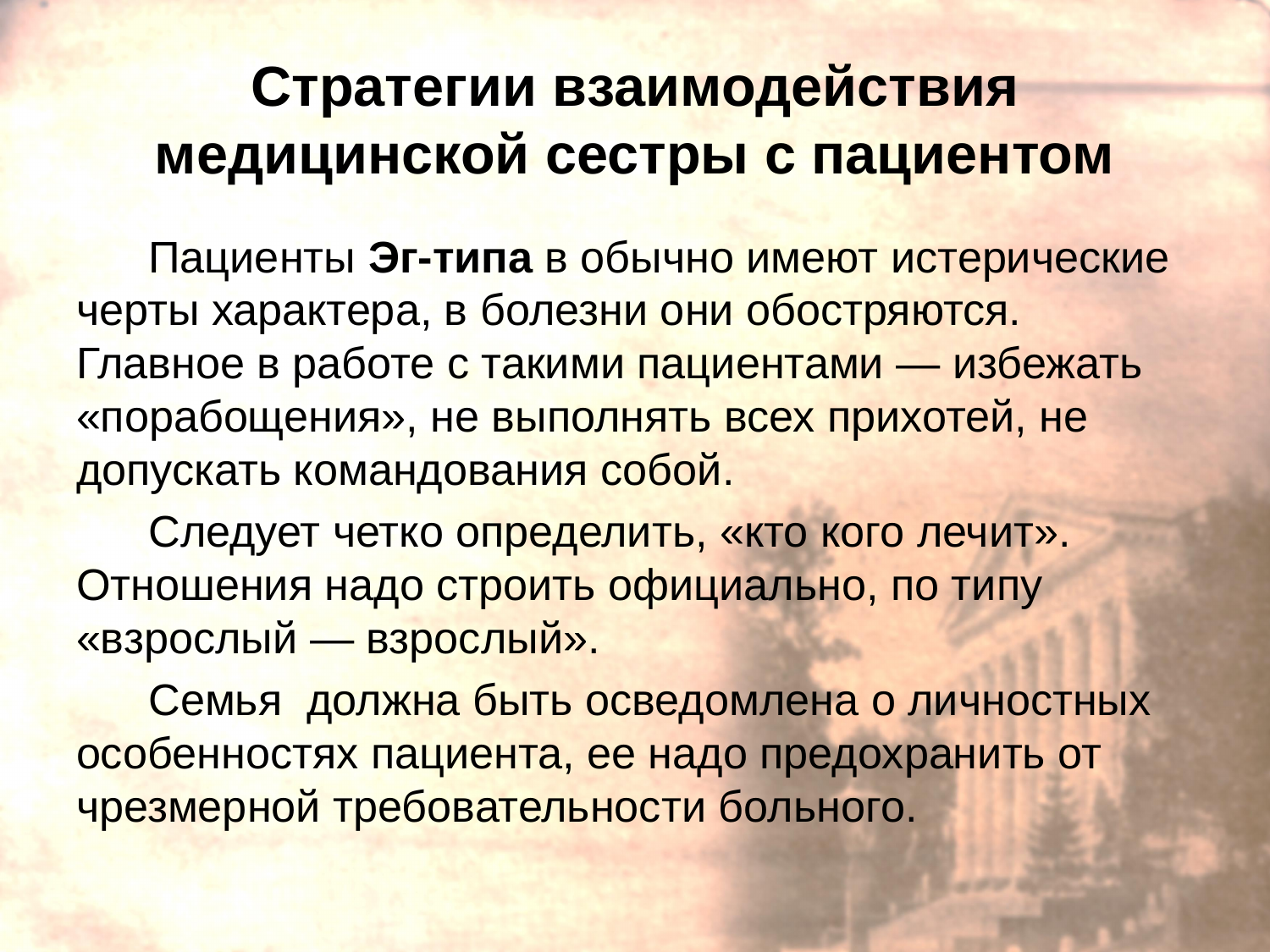

# Стратегии взаимодействия медицинской сестры с пациентом
Пациенты Эг-типа в обычно имеют истерические черты характера, в болезни они обостряются. Главное в работе с такими пациентами — избежать «порабощения», не выполнять всех прихотей, не допускать командования собой.
Следует четко определить, «кто кого лечит». Отношения надо строить официально, по типу «взрослый — взрослый».
Семья  должна быть осведомлена о личностных особенностях пациента, ее надо предохранить от чрезмерной требовательности больного.